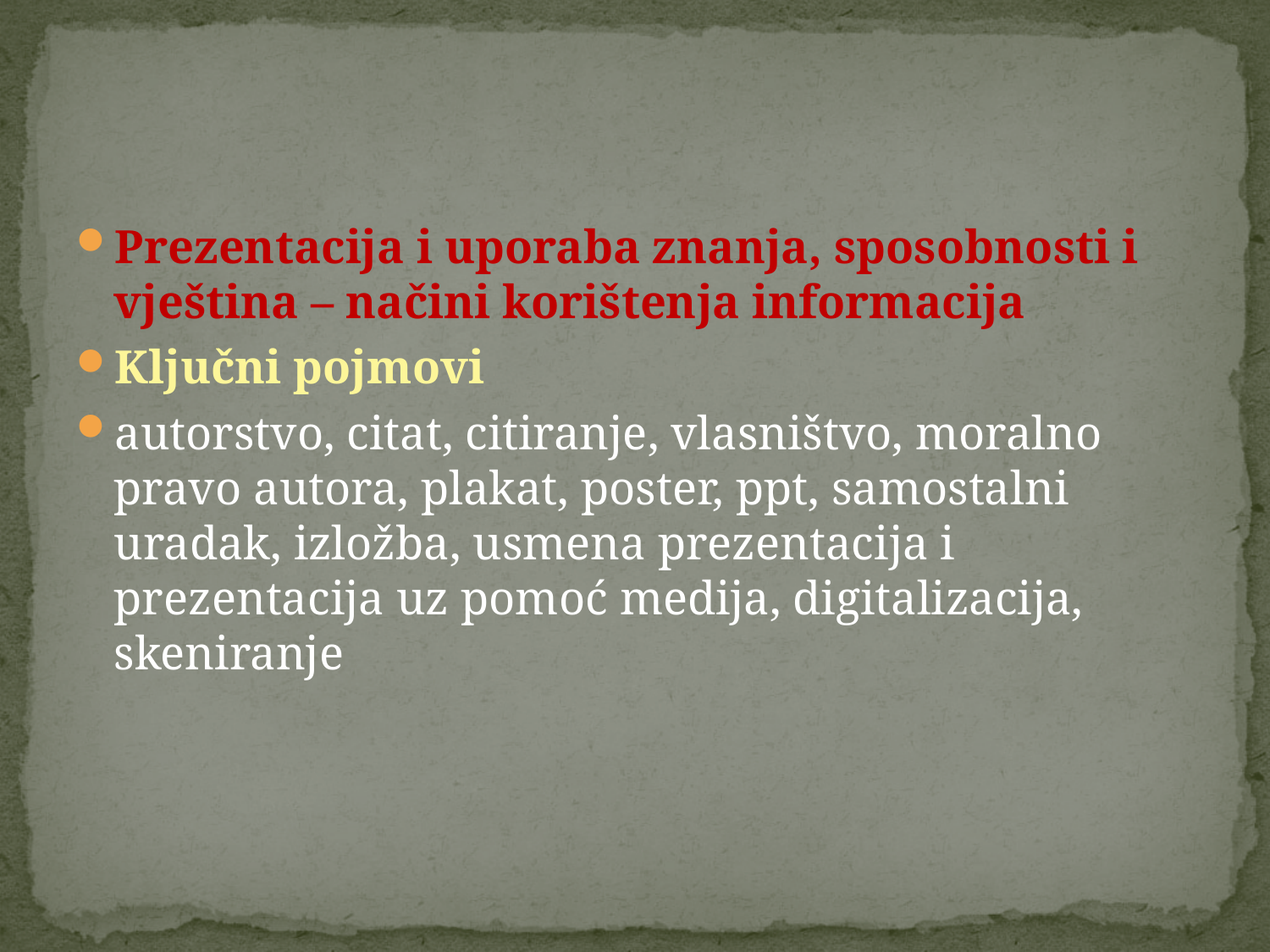

Prezentacija i uporaba znanja, sposobnosti i vještina – načini korištenja informacija
Ključni pojmovi
autorstvo, citat, citiranje, vlasništvo, moralno pravo autora, plakat, poster, ppt, samostalni uradak, izložba, usmena prezentacija i prezentacija uz pomoć medija, digitalizacija, skeniranje